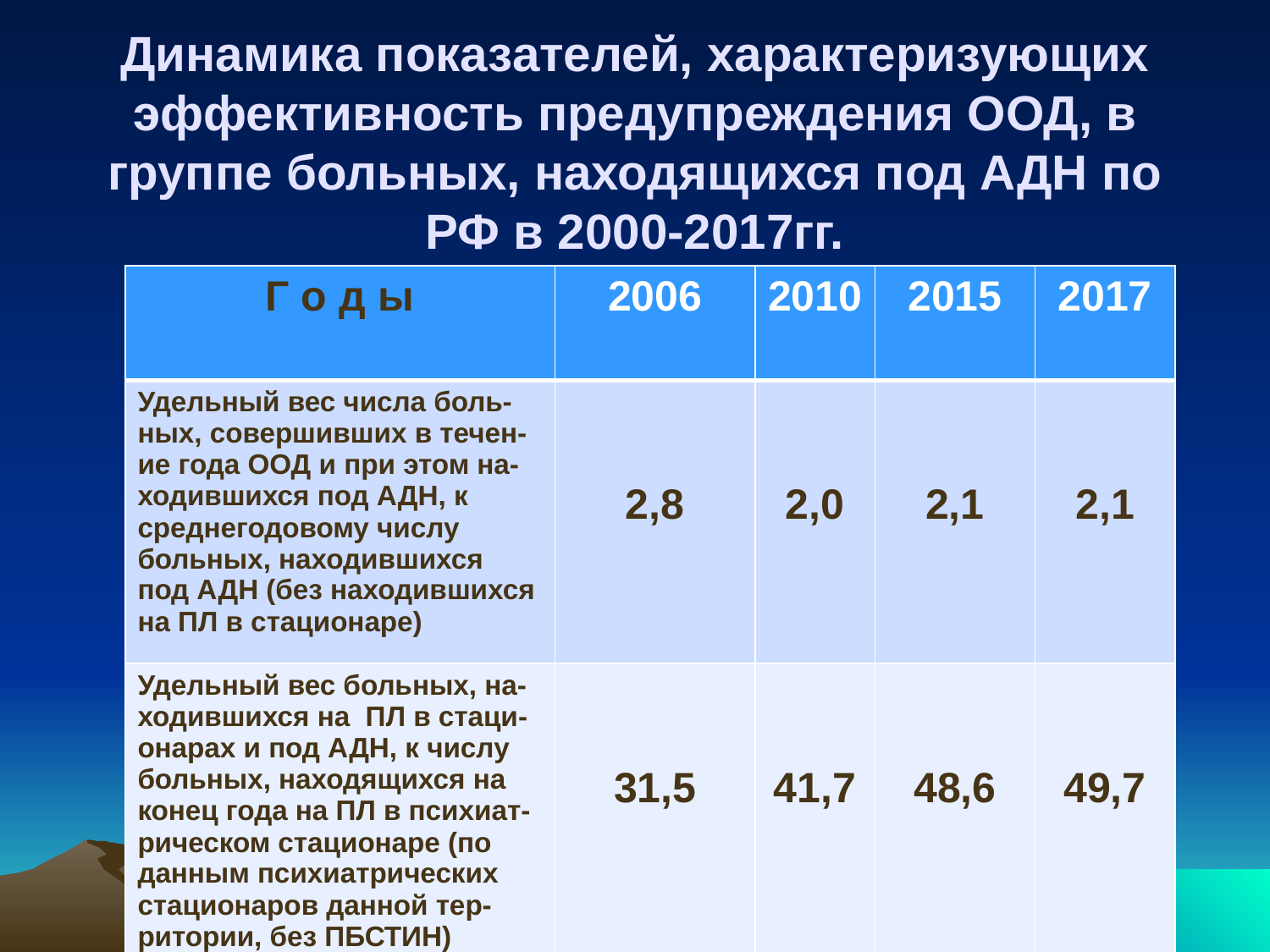

# Динамика показателей, характеризующих эффективность предупреждения ООД, в группе больных, находящихся под АДН по РФ в 2000-2017гг.
| Г о д ы | 2006 | 2010 | 2015 | 2017 |
| --- | --- | --- | --- | --- |
| Удельный вес числа боль-ных, совершивших в течен-ие года ООД и при этом на-ходившихся под АДН, к среднегодовому числу больных, находившихся под АДН (без находившихся на ПЛ в стационаре) | 2,8 | 2,0 | 2,1 | 2,1 |
| Удельный вес больных, на-ходившихся на ПЛ в стаци-онарах и под АДН, к числу больных, находящихся на конец года на ПЛ в психиат-рическом стационаре (по данным психиатрических стационаров данной тер-ритории, без ПБСТИН) | 31,5 | 41,7 | 48,6 | 49,7 |